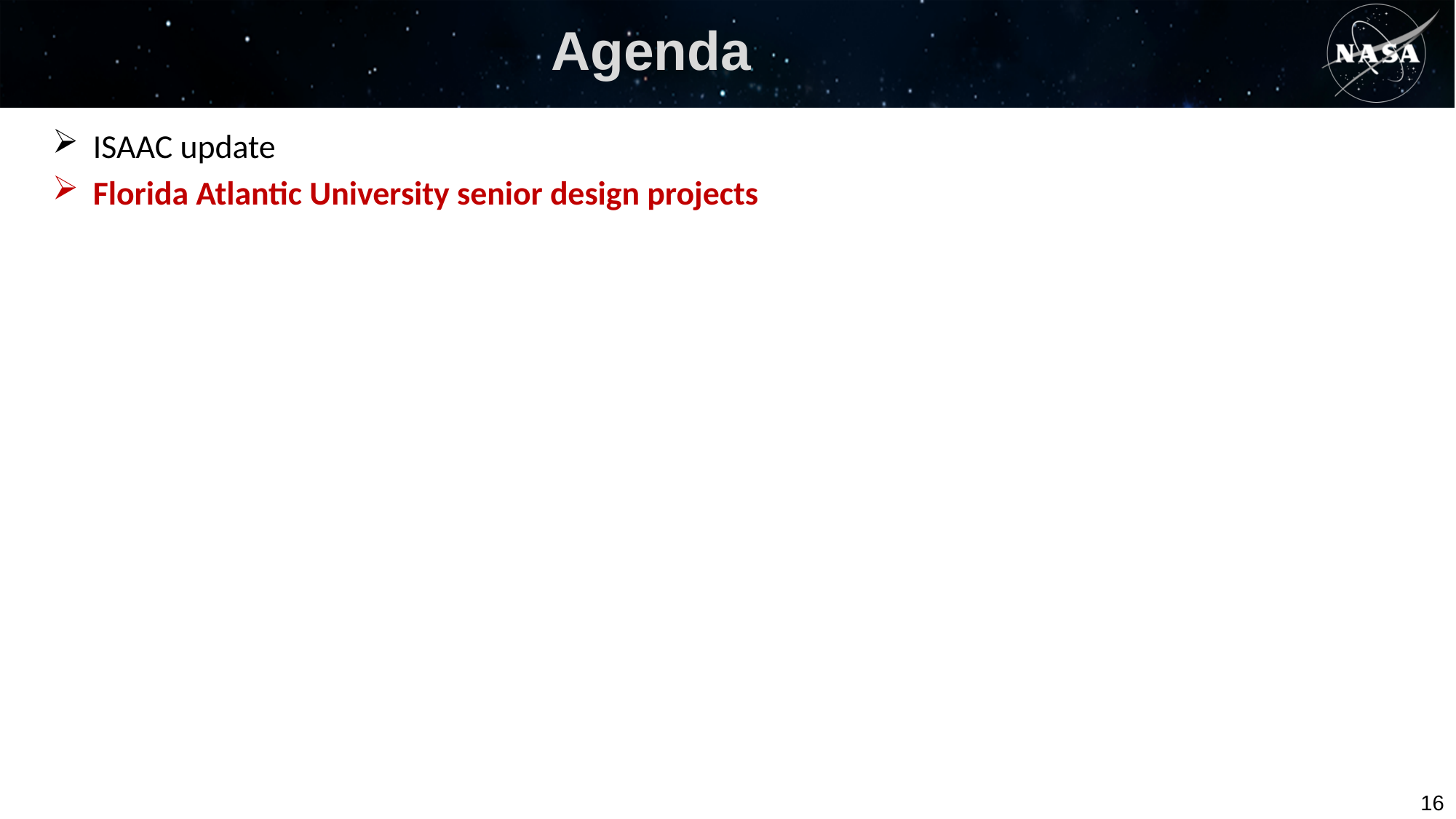

Agenda
ISAAC update
Florida Atlantic University senior design projects
16